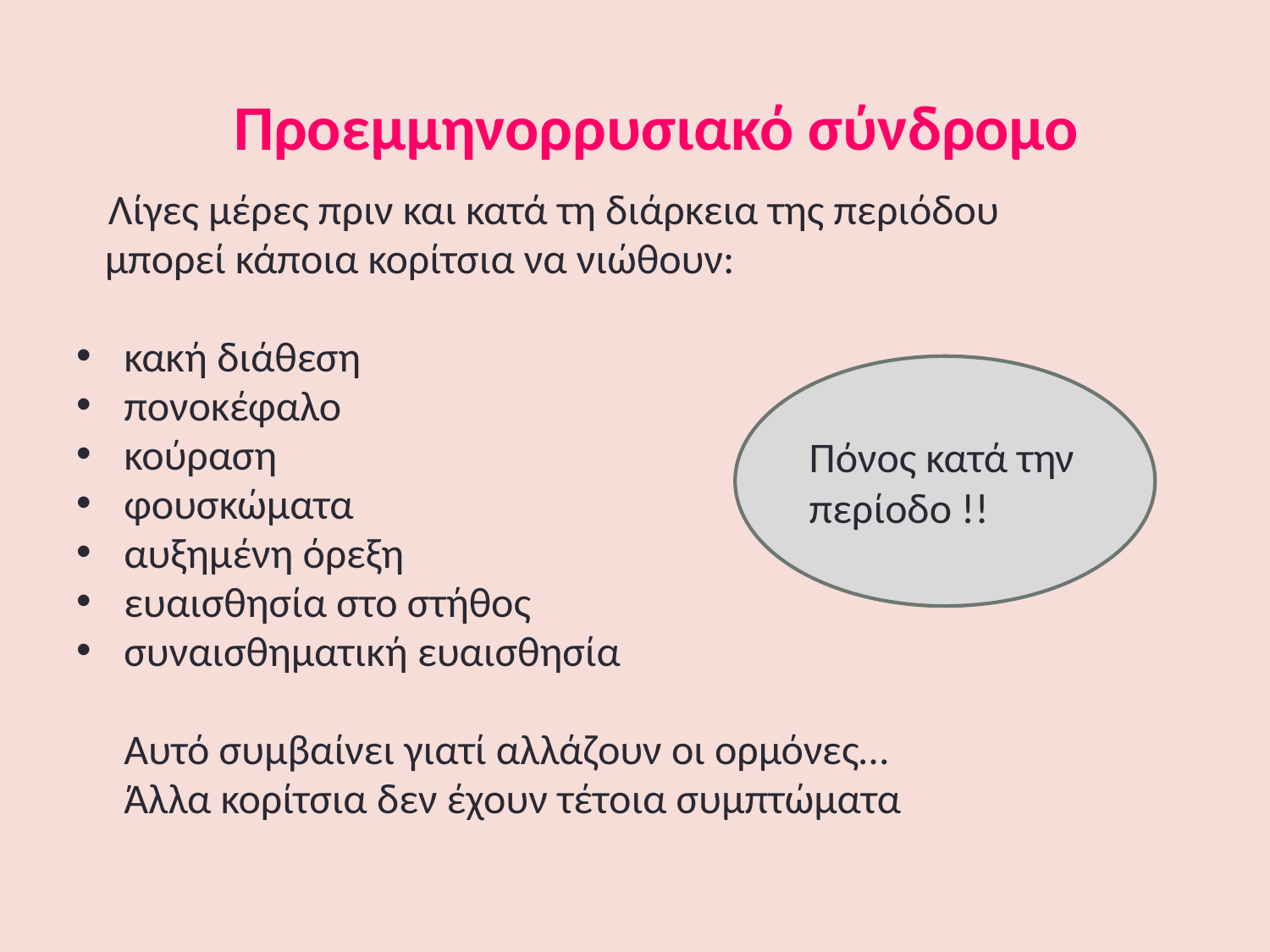

# Προεμμηνορρυσιακό σύνδρομο
    Λίγες μέρες πριν και κατά τη διάρκεια της περιόδου
   μπορεί κάποια κορίτσια να νιώθουν:

κακή διάθεση
πονοκέφαλο
κούραση
φουσκώματα
αυξημένη όρεξη
ευαισθησία στο στήθος
συναισθηματική ευαισθησία

	Αυτό συμβαίνει γιατί αλλάζουν οι ορμόνες…
	Άλλα κορίτσια δεν έχουν τέτοια συμπτώματα

Πόνος κατά την περίοδο !!